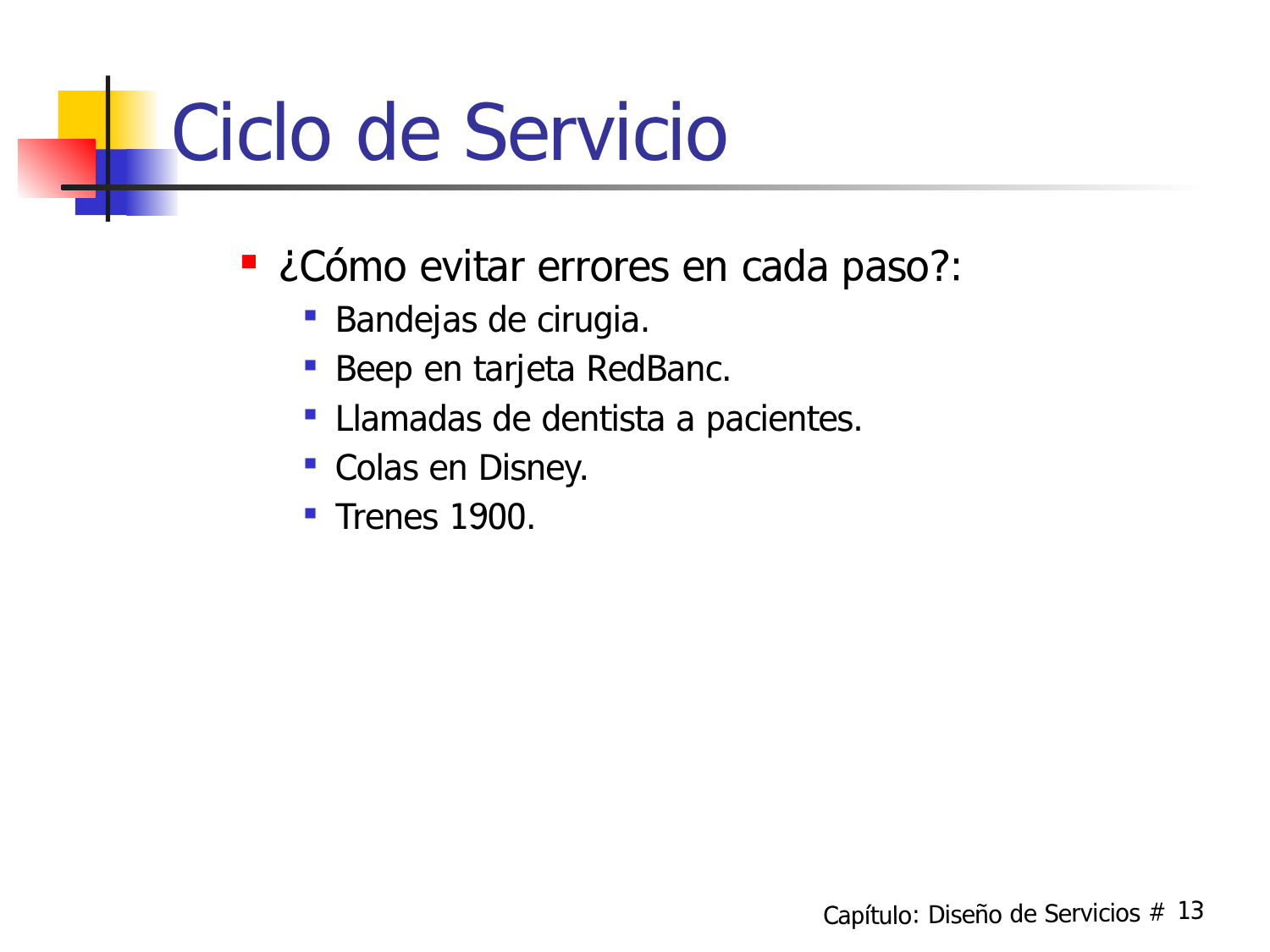

# Ciclo de Servicio
¿Cómo evitar errores en cada paso?:
Bandejas de cirugia.
Beep en tarjeta RedBanc.
Llamadas de dentista a pacientes.
Colas en Disney.
Trenes 1900.

13
Capítulo: Diseño de Servicios #